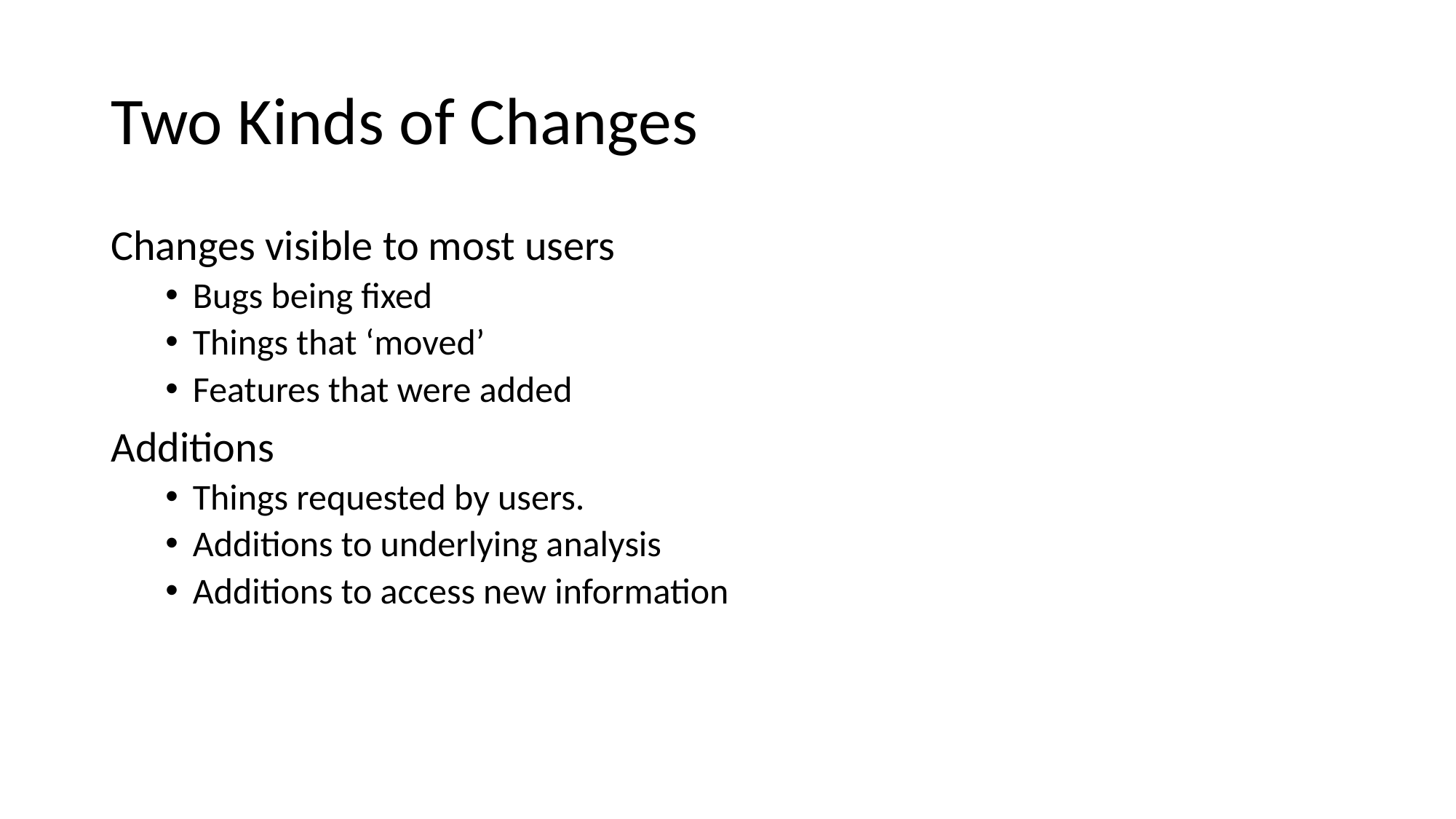

# Two Kinds of Changes
Changes visible to most users
Bugs being fixed
Things that ‘moved’
Features that were added
Additions
Things requested by users.
Additions to underlying analysis
Additions to access new information